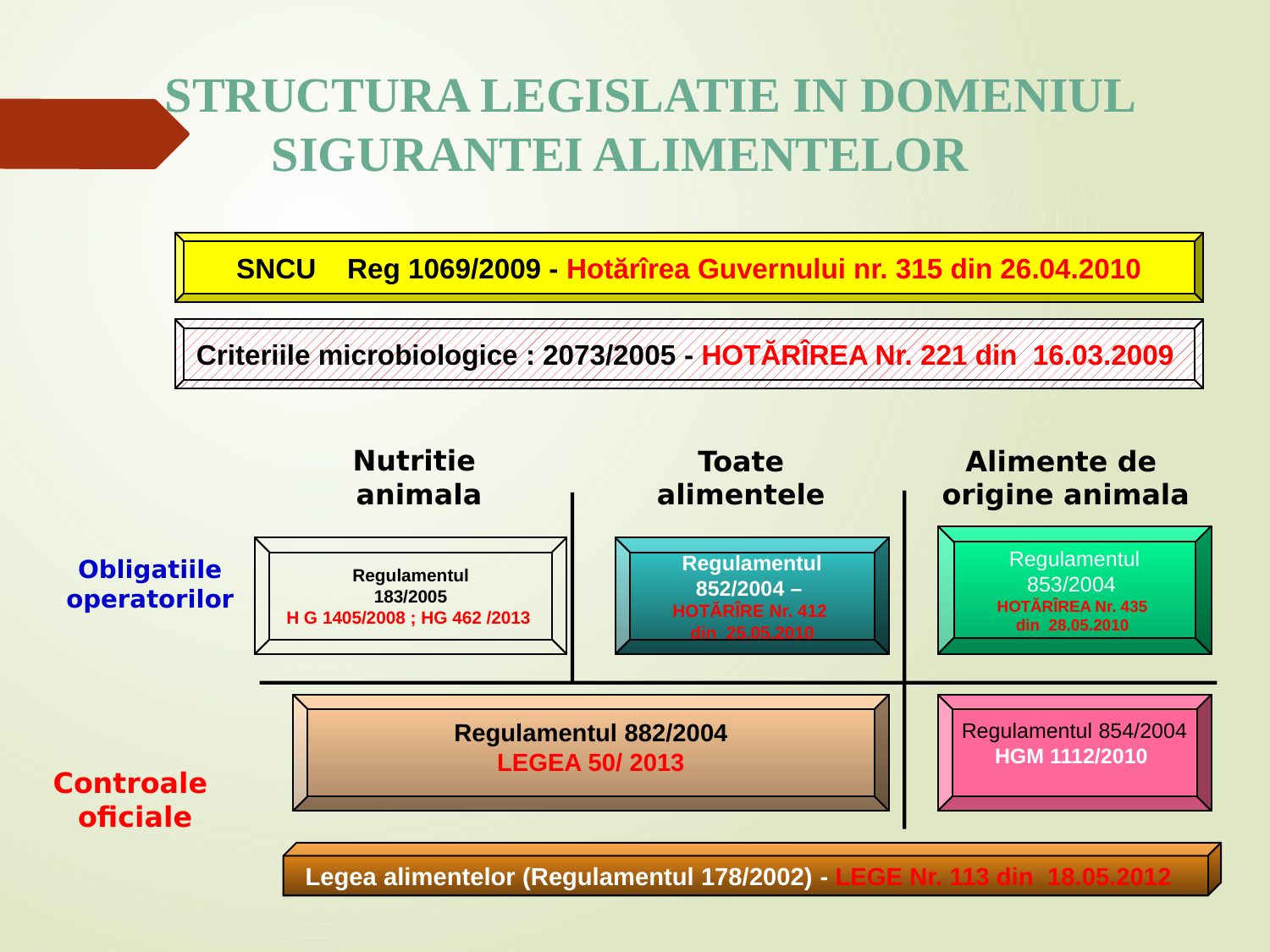

STRUCTURA LEGISLATIE IN DOMENIUL SIGURANTEI ALIMENTELOR
SNCU    Reg 1069/2009 - Hotărîrea Guvernului nr. 315 din 26.04.2010

Criteriile microbiologice : 2073/2005 - HOTĂRÎREA Nr. 221 din  16.03.2009
Nutritie
animala
Toate
alimentele
Alimente de
origine animala

Regulamentul
853/2004
HOTĂRÎREA Nr. 435
din  28.05.2010
Regulamentul
183/2005
H G 1405/2008 ; HG 462 /2013
Regulamentul
852/2004 –
HOTĂRÎRE Nr. 412
din  25.05.2010
Obligatiile operatorilor

Regulamentul 882/2004
LEGEA 50/ 2013

Regulamentul 854/2004
HGM 1112/2010

Controale
oficiale
Legea alimentelor (Regulamentul 178/2002) - LEGE Nr. 113 din  18.05.2012